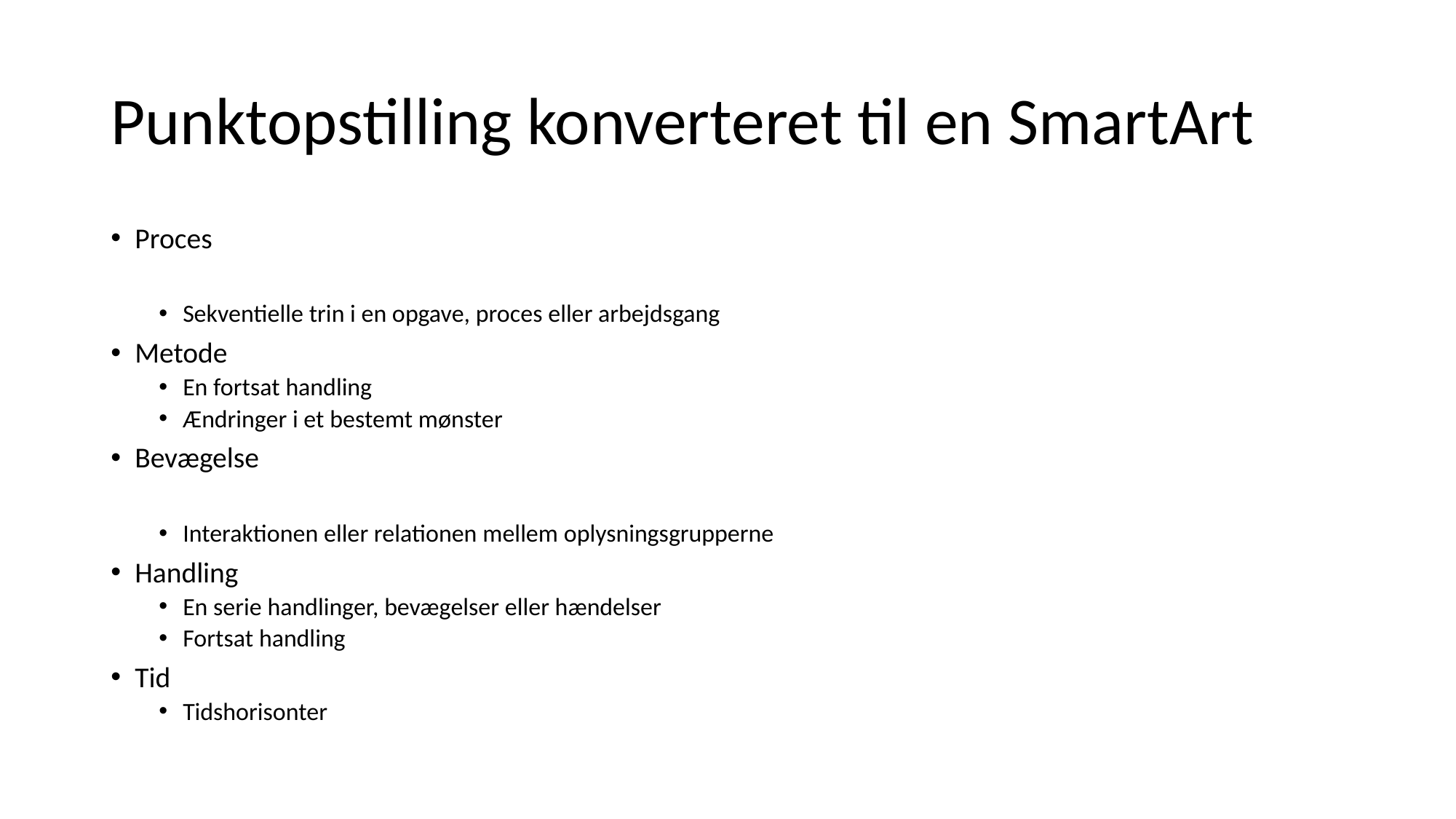

# Punktopstilling konverteret til en SmartArt
Proces

Sekventielle trin i en opgave, proces eller arbejdsgang
Metode
En fortsat handling
Ændringer i et bestemt mønster
Bevægelse

Interaktionen eller relationen mellem oplysningsgrupperne
Handling
En serie handlinger, bevægelser eller hændelser
Fortsat handling
Tid
Tidshorisonter